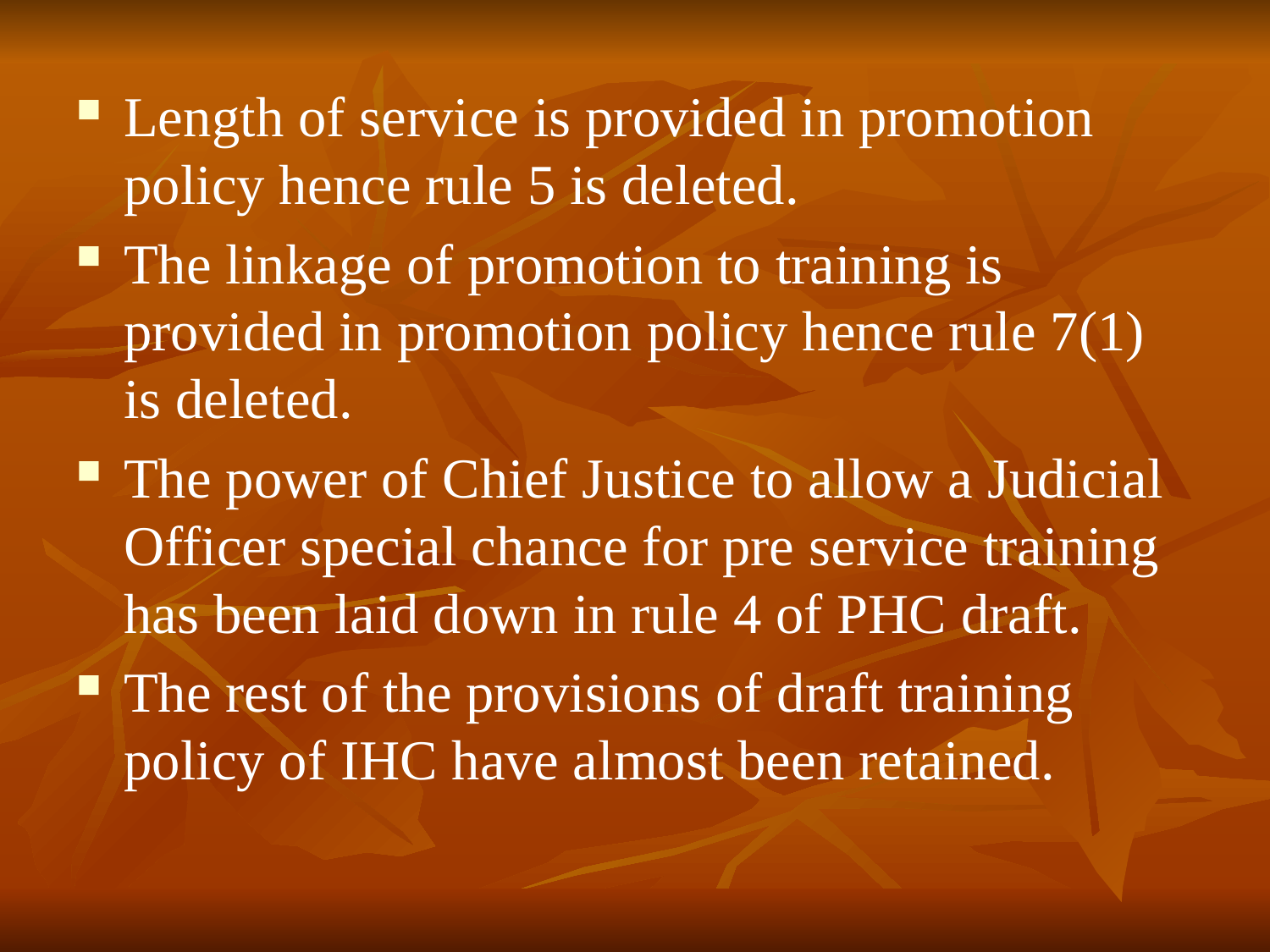

Length of service is provided in promotion policy hence rule 5 is deleted.
The linkage of promotion to training is provided in promotion policy hence rule 7(1) is deleted.
The power of Chief Justice to allow a Judicial Officer special chance for pre service training has been laid down in rule 4 of PHC draft.
The rest of the provisions of draft training policy of IHC have almost been retained.